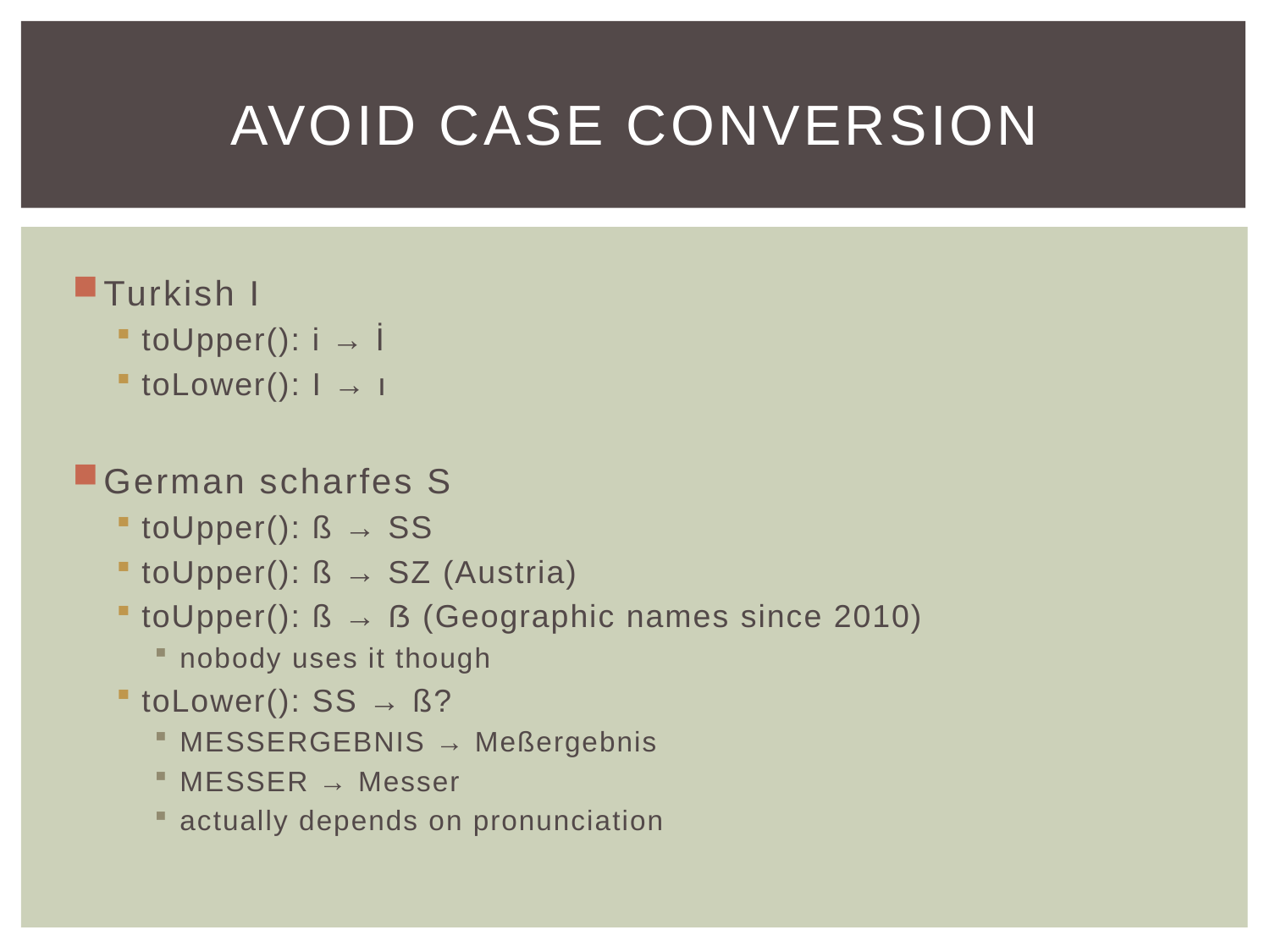

# Avoid Case Conversion
Turkish I
toUpper(): i → İ
toLower(): I → ı

German scharfes S
toUpper(): ß → SS
toUpper(): ß → SZ (Austria)
toUpper(): ß → ẞ (Geographic names since 2010)
nobody uses it though
toLower(): SS → ß?
MESSERGEBNIS → Meßergebnis
MESSER → Messer
actually depends on pronunciation